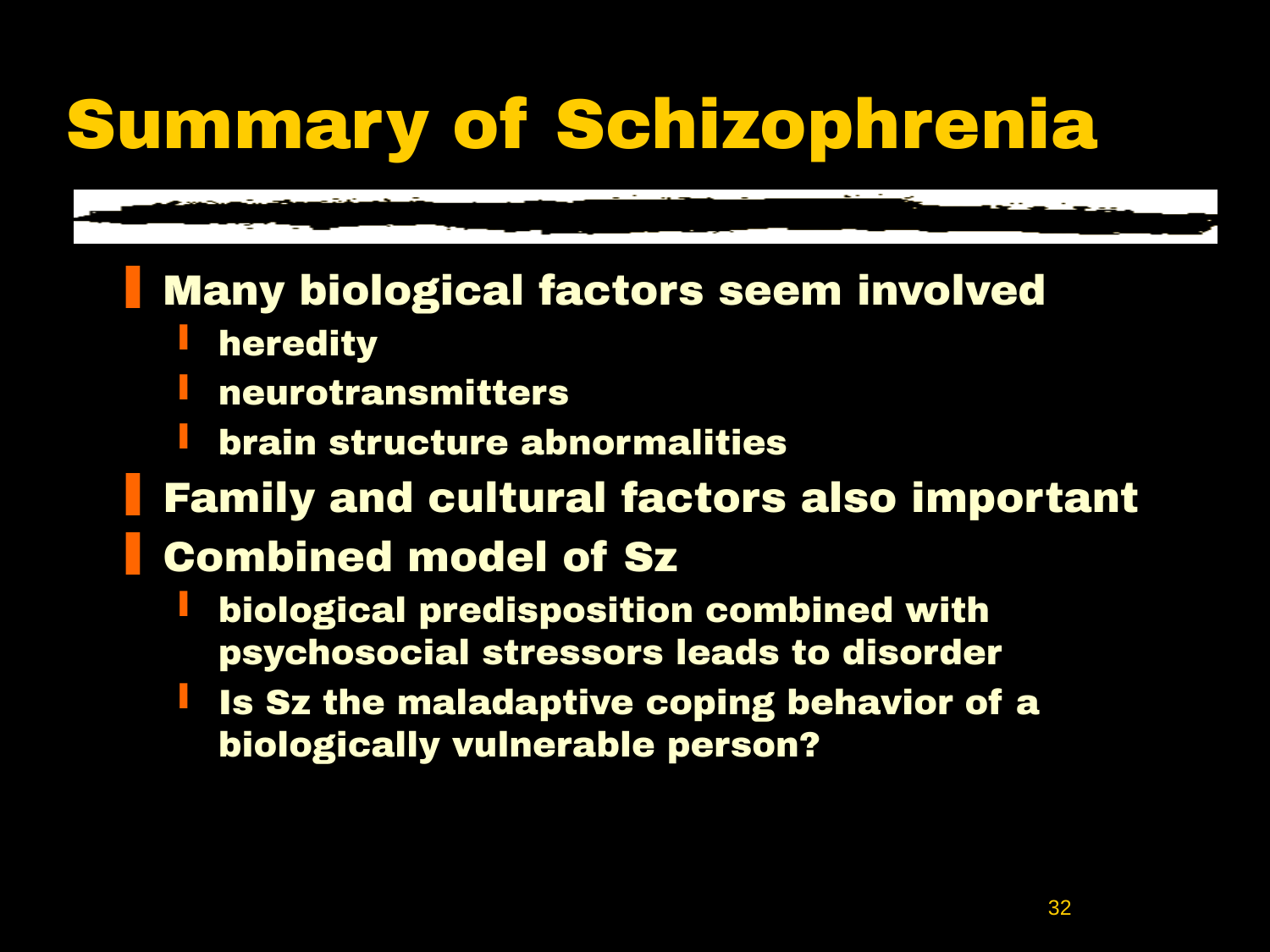

# Summary of Schizophrenia
Many biological factors seem involved
heredity
neurotransmitters
brain structure abnormalities
Family and cultural factors also important
Combined model of Sz
biological predisposition combined with psychosocial stressors leads to disorder
Is Sz the maladaptive coping behavior of a biologically vulnerable person?